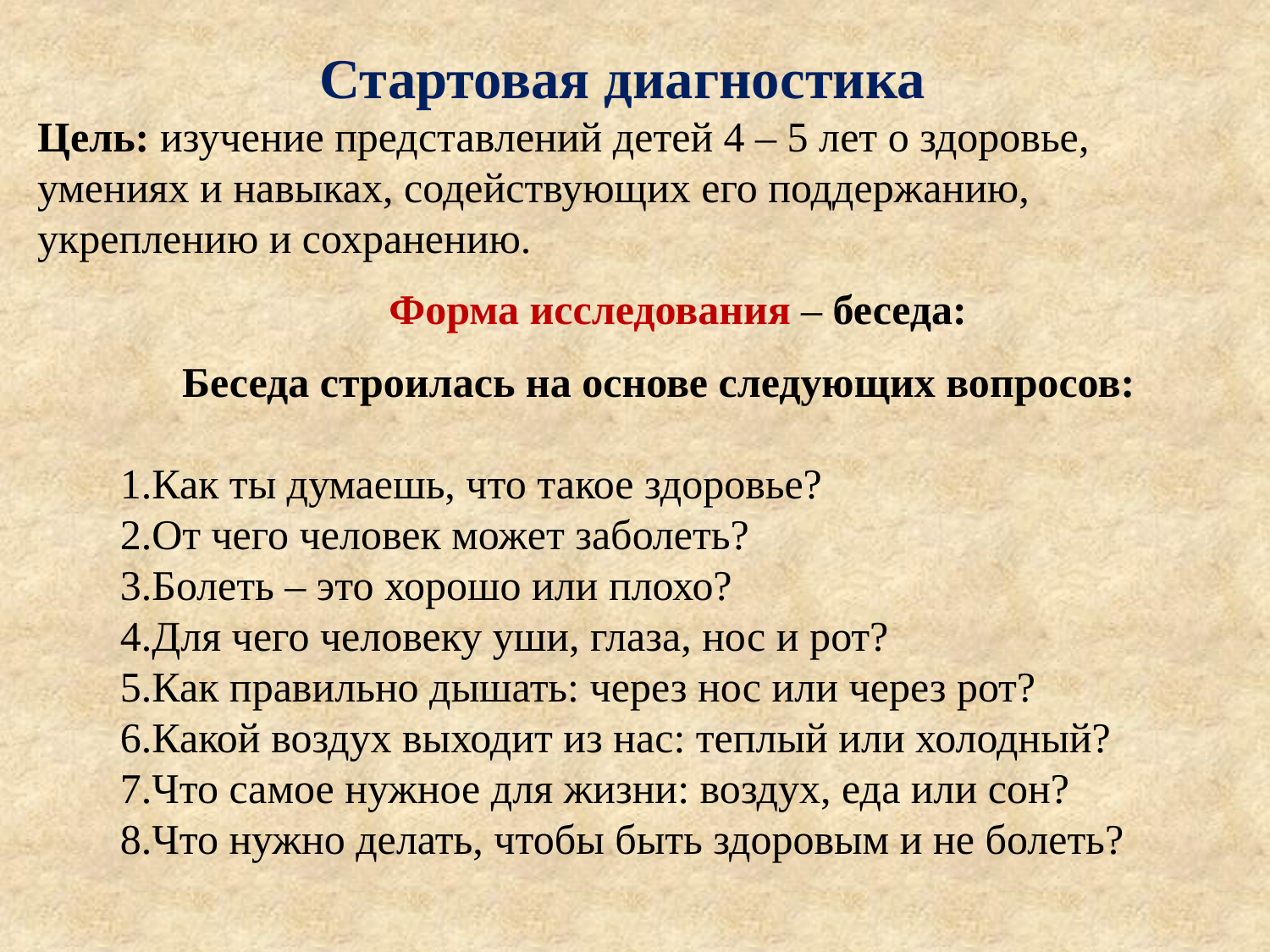

Стартовая диагностика
Цель: изучение представлений детей 4 – 5 лет о здоровье, умениях и навыках, содействующих его поддержанию, укреплению и сохранению.
Форма исследования – беседа:
Беседа строилась на основе следующих вопросов:

Как ты думаешь, что такое здоровье?
От чего человек может заболеть?
Болеть – это хорошо или плохо?
Для чего человеку уши, глаза, нос и рот?
Как правильно дышать: через нос или через рот?
Какой воздух выходит из нас: теплый или холодный?
Что самое нужное для жизни: воздух, еда или сон?
Что нужно делать, чтобы быть здоровым и не болеть?